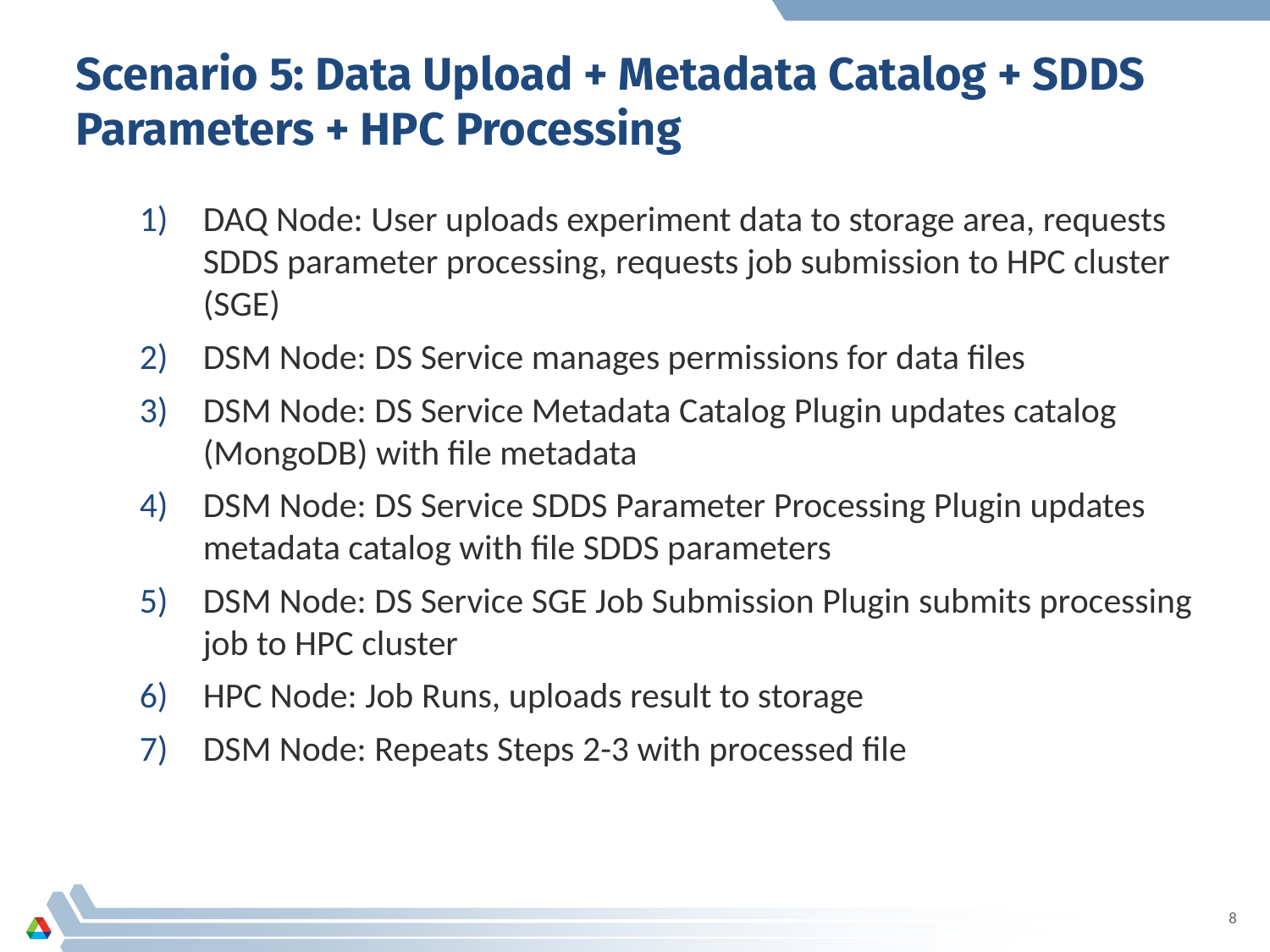

Scenario 5: Data Upload + Metadata Catalog + SDDS Parameters + HPC Processing

DAQ Node: User uploads experiment data to storage area, requests SDDS parameter processing, requests job submission to HPC cluster (SGE)
DSM Node: DS Service manages permissions for data files
DSM Node: DS Service Metadata Catalog Plugin updates catalog (MongoDB) with file metadata
DSM Node: DS Service SDDS Parameter Processing Plugin updates metadata catalog with file SDDS parameters
DSM Node: DS Service SGE Job Submission Plugin submits processing job to HPC cluster
HPC Node: Job Runs, uploads result to storage
DSM Node: Repeats Steps 2-3 with processed file

8